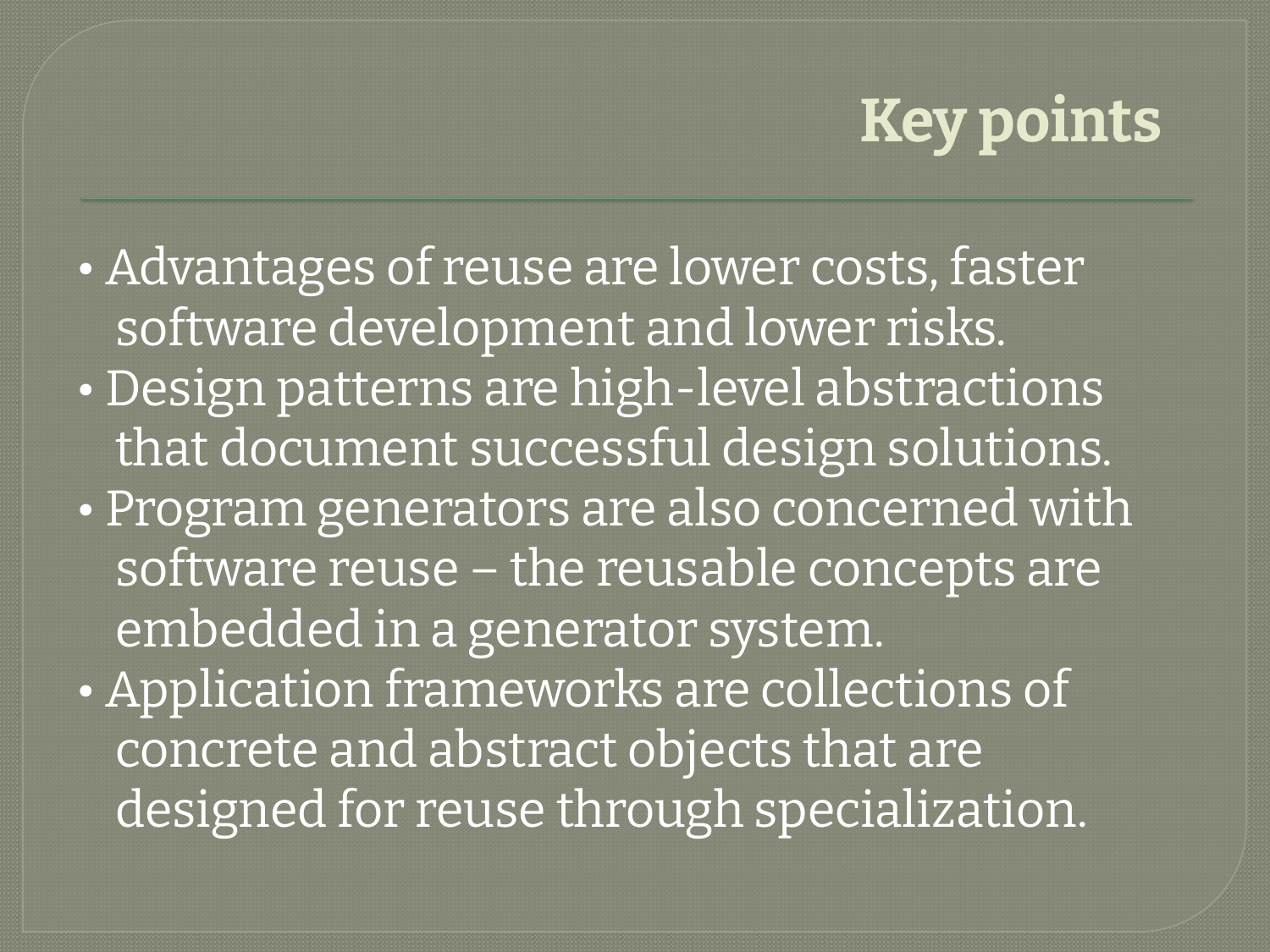

# Key points
• Advantages of reuse are lower costs, faster software development and lower risks.
• Design patterns are high-level abstractions that document successful design solutions.
• Program generators are also concerned with software reuse – the reusable concepts are embedded in a generator system.
• Application frameworks are collections of concrete and abstract objects that are designed for reuse through specialization.